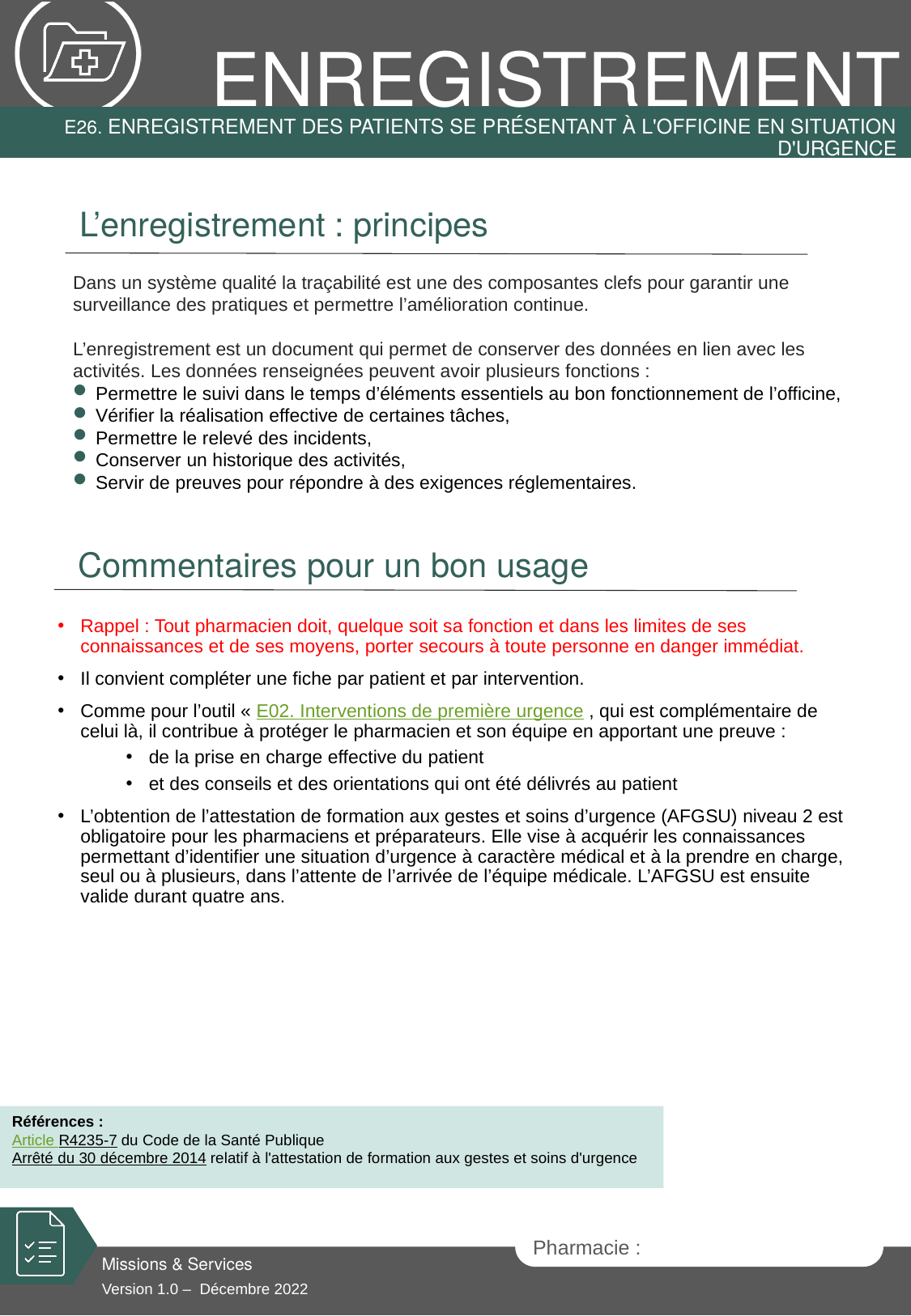

# E26. Enregistrement des patients se présentant à l'officine en situation d'urgence
Rappel : Tout pharmacien doit, quelque soit sa fonction et dans les limites de ses connaissances et de ses moyens, porter secours à toute personne en danger immédiat.
Il convient compléter une fiche par patient et par intervention.
Comme pour l’outil « E02. Interventions de première urgence , qui est complémentaire de celui là, il contribue à protéger le pharmacien et son équipe en apportant une preuve :
de la prise en charge effective du patient
et des conseils et des orientations qui ont été délivrés au patient
L’obtention de l’attestation de formation aux gestes et soins d’urgence (AFGSU) niveau 2 est obligatoire pour les pharmaciens et préparateurs. Elle vise à acquérir les connaissances permettant d’identifier une situation d’urgence à caractère médical et à la prendre en charge, seul ou à plusieurs, dans l’attente de l’arrivée de l’équipe médicale. L’AFGSU est ensuite valide durant quatre ans.
Références :
Article R4235-7 du Code de la Santé Publique
Arrêté du 30 décembre 2014 relatif à l'attestation de formation aux gestes et soins d'urgence